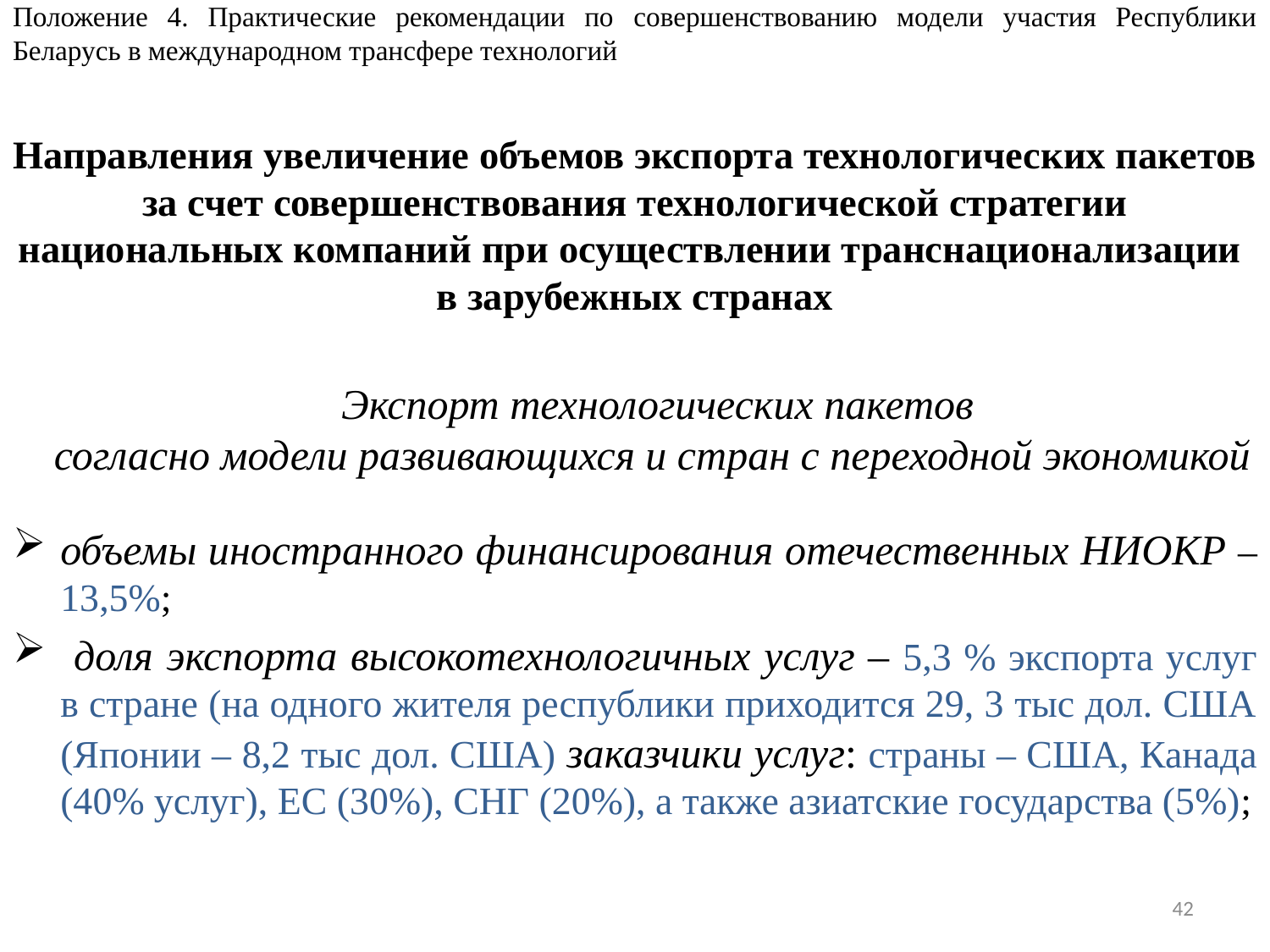

Положение 4. Практические рекомендации по совершенствованию модели участия Республики Беларусь в международном трансфере технологий

Направления увеличение объемов экспорта технологических пакетов за счет совершенствования технологической стратегии национальных компаний при осуществлении транснационализации
в зарубежных странах
# Экспорт технологических пакетов согласно модели развивающихся и стран с переходной экономикой
объемы иностранного финансирования отечественных НИОКР – 13,5%;
 доля экспорта высокотехнологичных услуг – 5,3 % экспорта услуг в стране (на одного жителя республики приходится 29, 3 тыс дол. США (Японии – 8,2 тыс дол. США) заказчики услуг: страны – США, Канада (40% услуг), ЕС (30%), СНГ (20%), а также азиатские государства (5%);

42